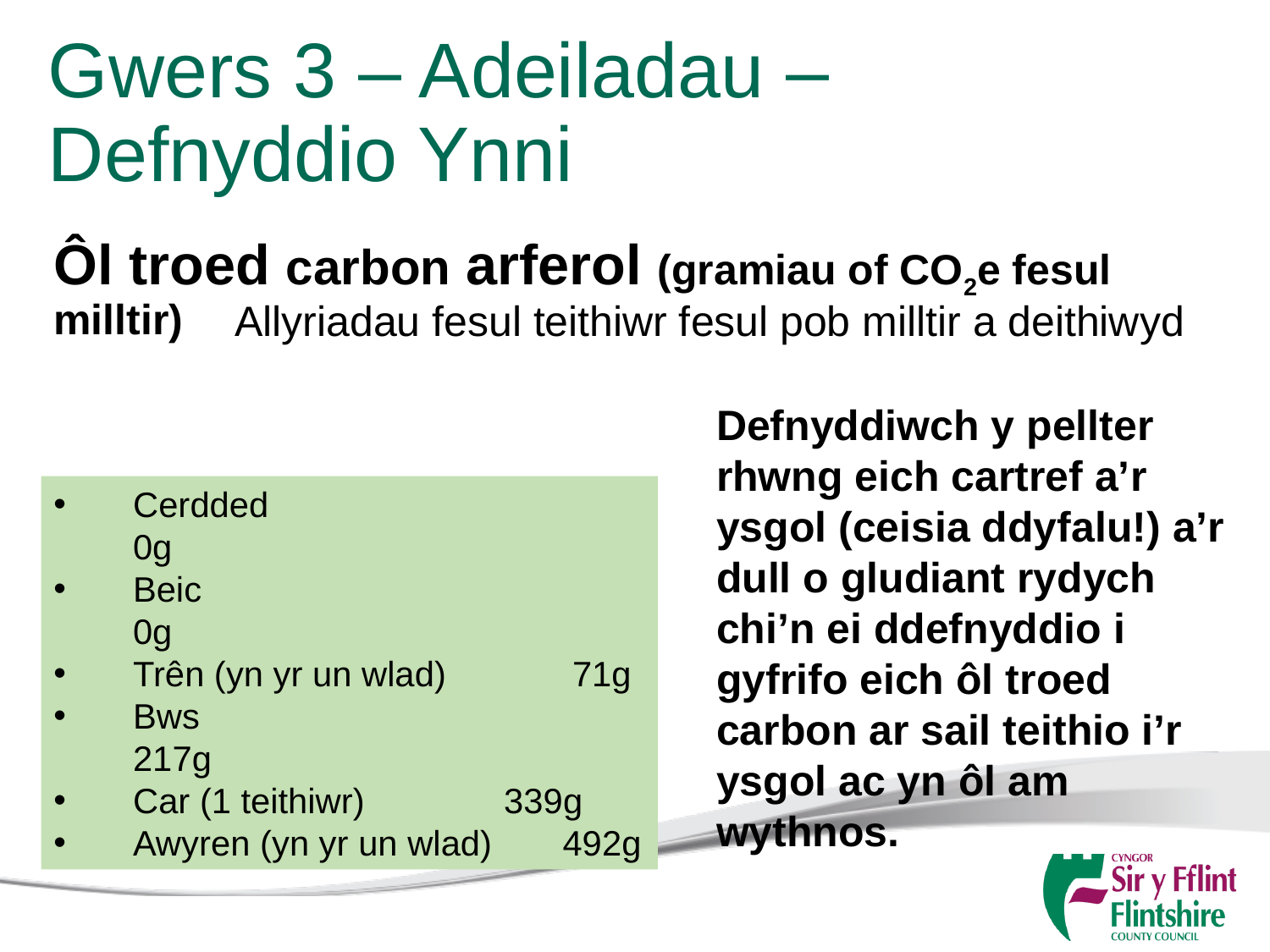

Gwers 3 – Adeiladau – Defnyddio Ynni
Ôl troed carbon arferol (gramiau of CO2e fesul milltir)

Allyriadau fesul teithiwr fesul pob milltir a deithiwyd
Defnyddiwch y pellter rhwng eich cartref a’r ysgol (ceisia ddyfalu!) a’r dull o gludiant rydych chi’n ei ddefnyddio i gyfrifo eich ôl troed carbon ar sail teithio i’r ysgol ac yn ôl am wythnos.
Cerdded  	                          0g
Beic  		                          0g
Trên (yn yr un wlad) 	      71g
Bws		                         217g
Car (1 teithiwr) 	            339g
Awyren (yn yr un wlad)	     492g